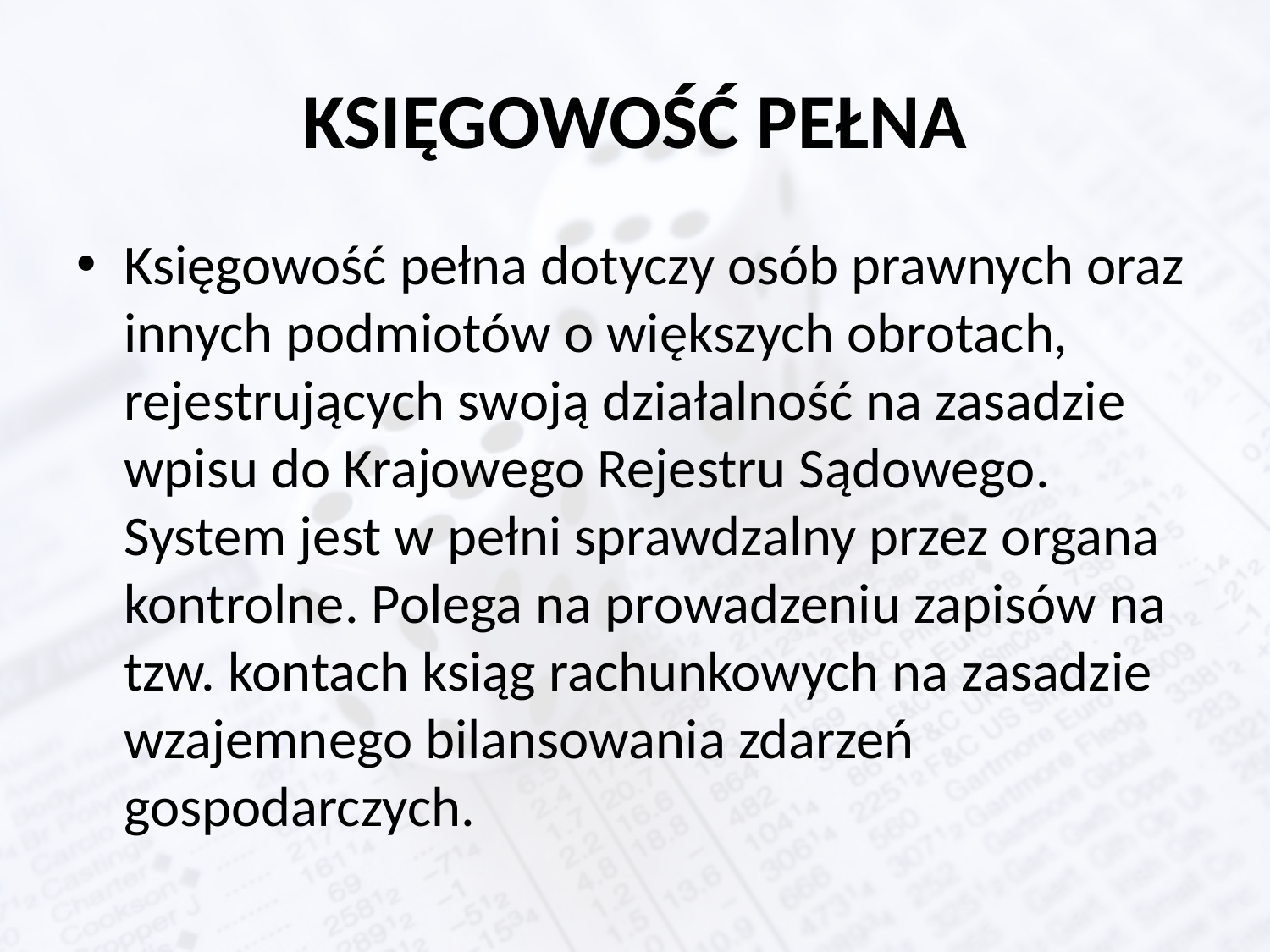

# KSIĘGOWOŚĆ PEŁNA
Księgowość pełna dotyczy osób prawnych oraz innych podmiotów o większych obrotach, rejestrujących swoją działalność na zasadzie wpisu do Krajowego Rejestru Sądowego. System jest w pełni sprawdzalny przez organa kontrolne. Polega na prowadzeniu zapisów na tzw. kontach ksiąg rachunkowych na zasadzie wzajemnego bilansowania zdarzeń gospodarczych.